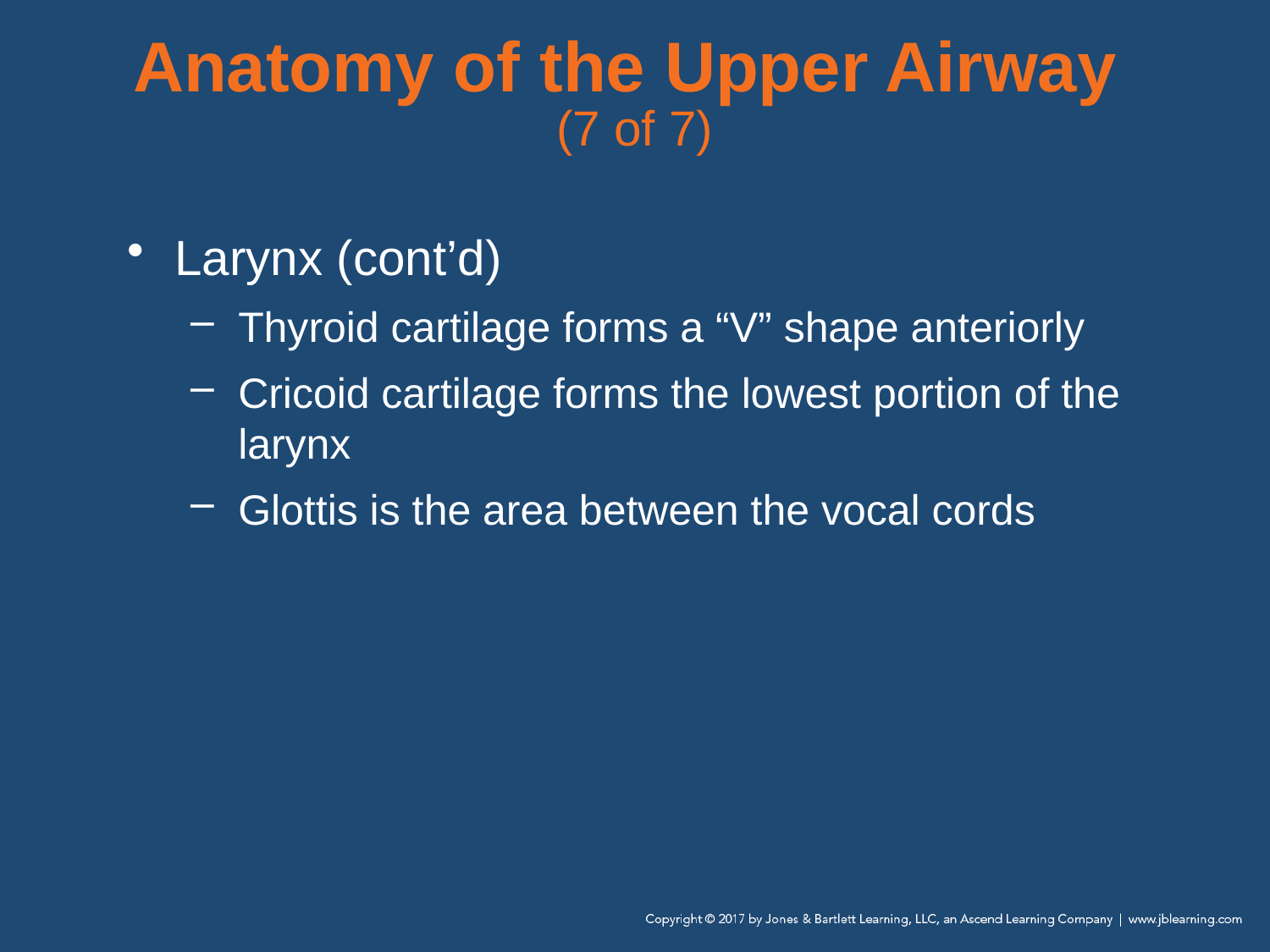

# Anatomy of the Upper Airway (7 of 7)
Larynx (cont’d)
Thyroid cartilage forms a “V” shape anteriorly
Cricoid cartilage forms the lowest portion of the larynx
Glottis is the area between the vocal cords